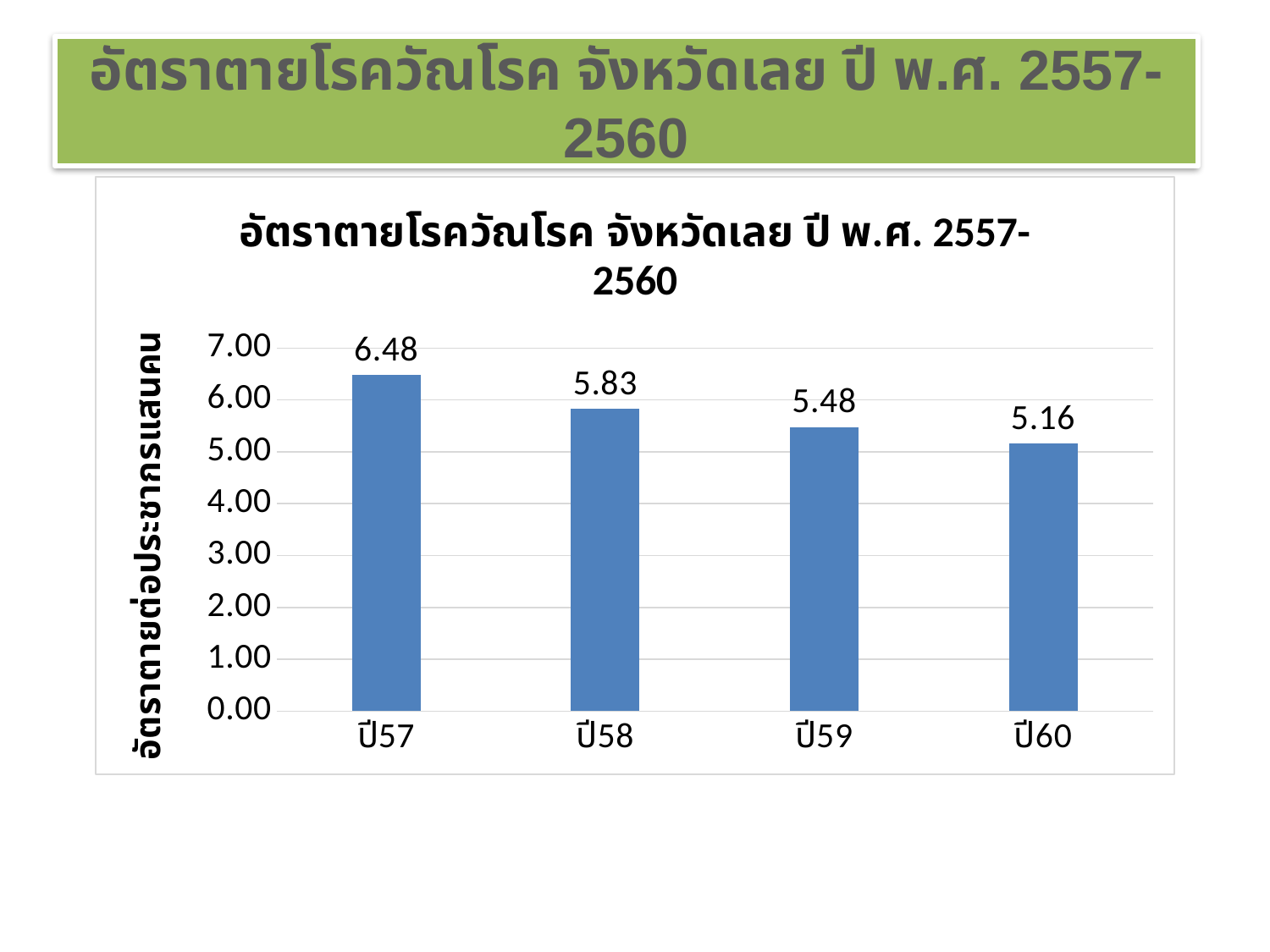

# อัตราตายโรควัณโรค จังหวัดเลย ปี พ.ศ. 2557-2560

### Chart: อัตราตายโรควัณโรค จังหวัดเลย ปี พ.ศ. 2557-2560

| Category |  |
|---|---|
| ปี57 | 6.48 |
| ปี58 | 5.83 |
| ปี59 | 5.48 |
| ปี60 | 5.16 |